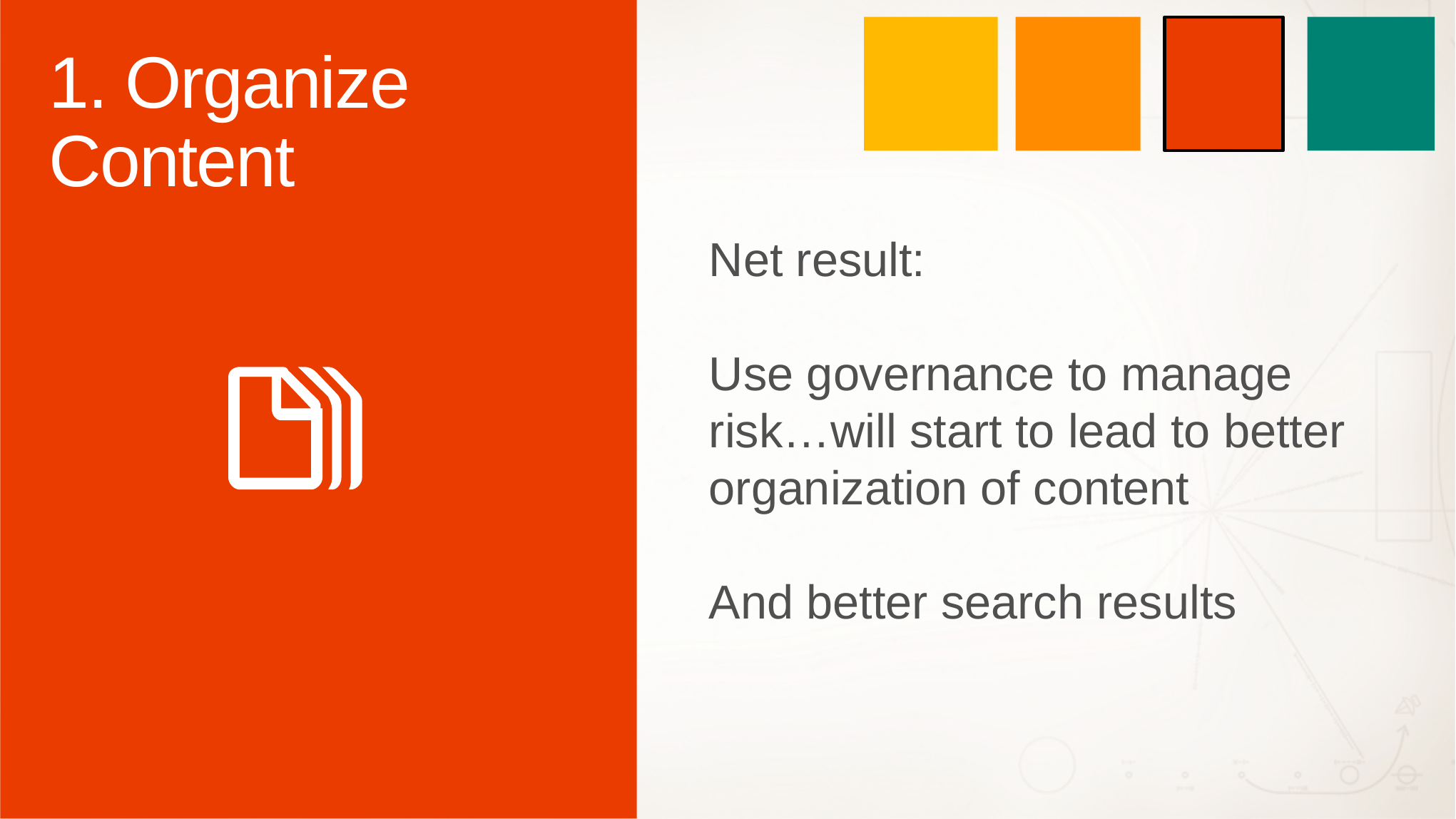

# 1. Organize Content
Net result:

Use governance to manage risk…will start to lead to better organization of content

And better search results